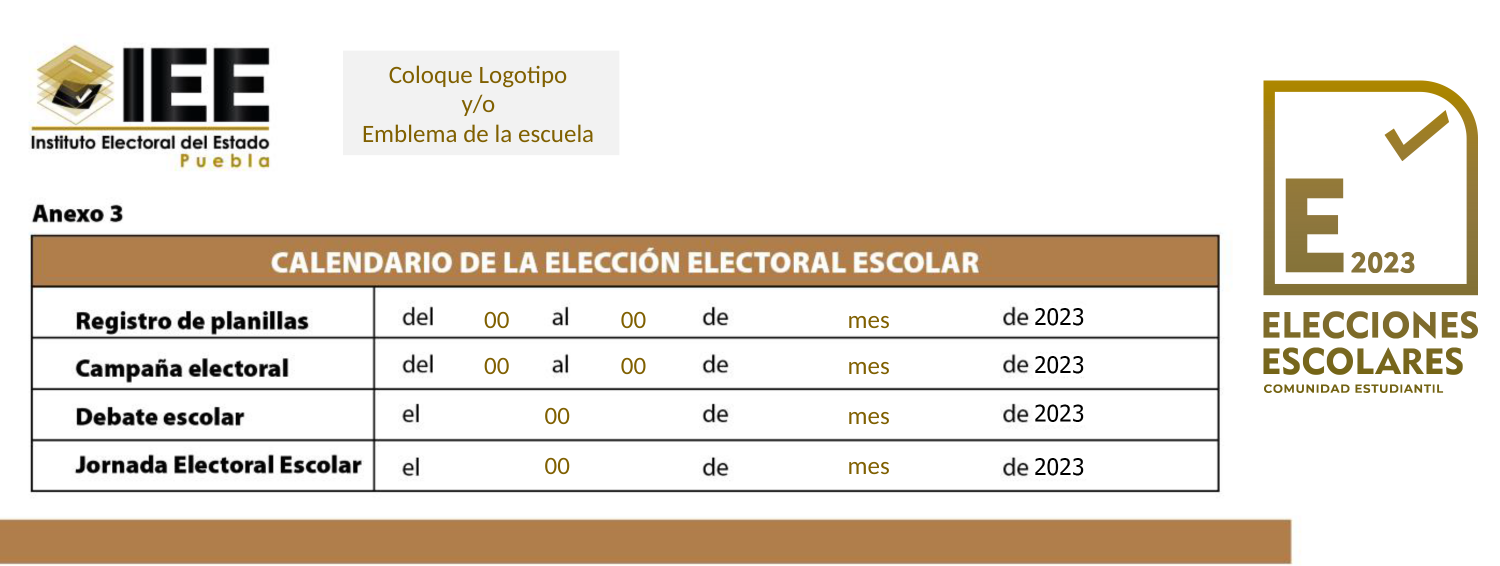

Coloque Logotipo
y/o
Emblema de la escuela
00
00
mes
00
00
mes
00
mes
00
mes